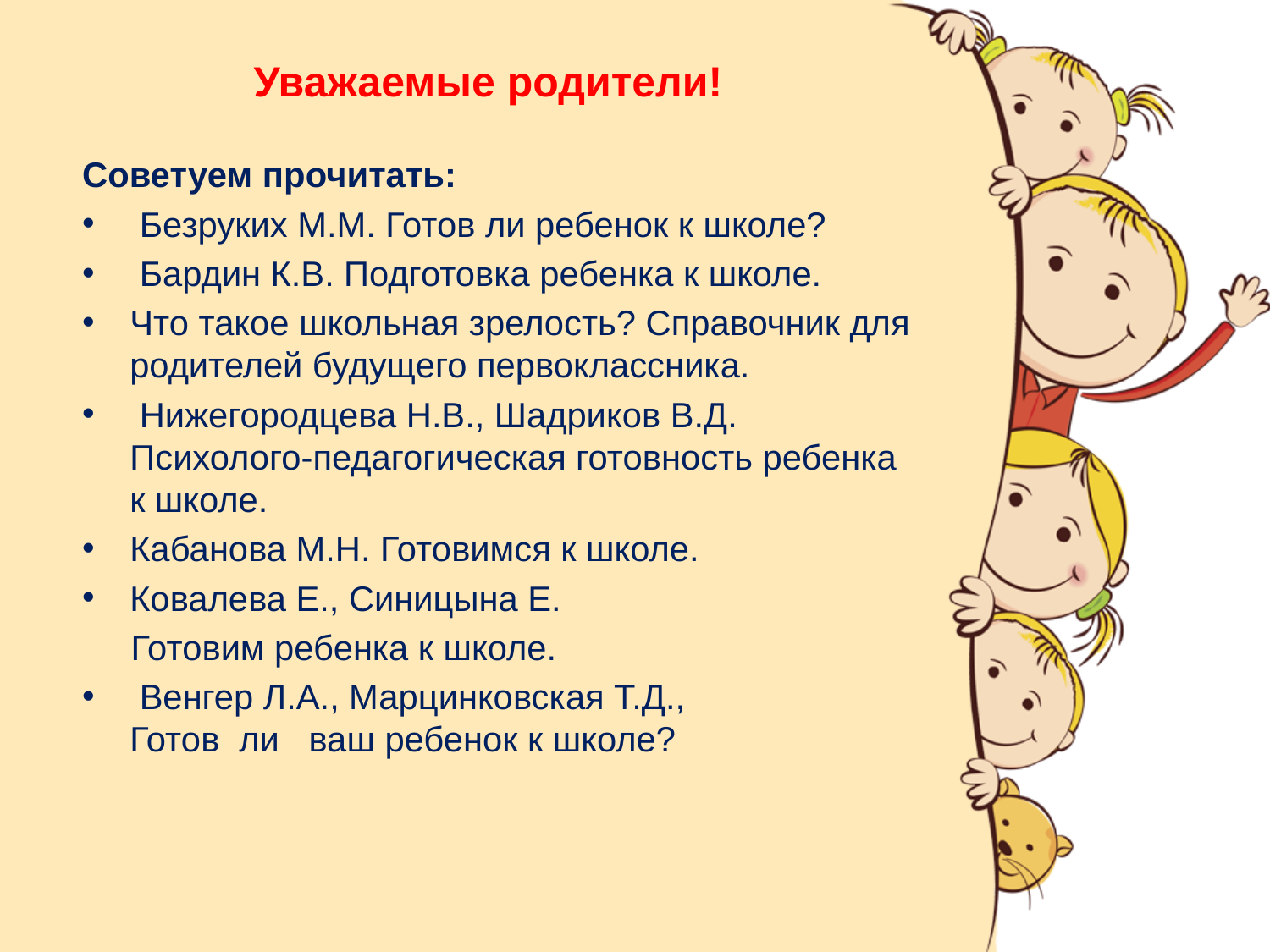

# Уважаемые родители!
Советуем прочитать:
 Безруких М.М. Готов ли ребенок к школе?
 Бардин К.В. Подготовка ребенка к школе.
Что такое школьная зрелость? Справочник для родителей будущего первоклассника.
 Нижегородцева Н.В., Шадриков В.Д. Психолого-педагогическая готовность ребенка к школе.
Кабанова М.Н. Готовимся к школе.
Ковалева Е., Синицына Е.
     Готовим ребенка к школе.
 Венгер Л.А., Марцинковская Т.Д., Готов  ли   ваш ребенок к школе?